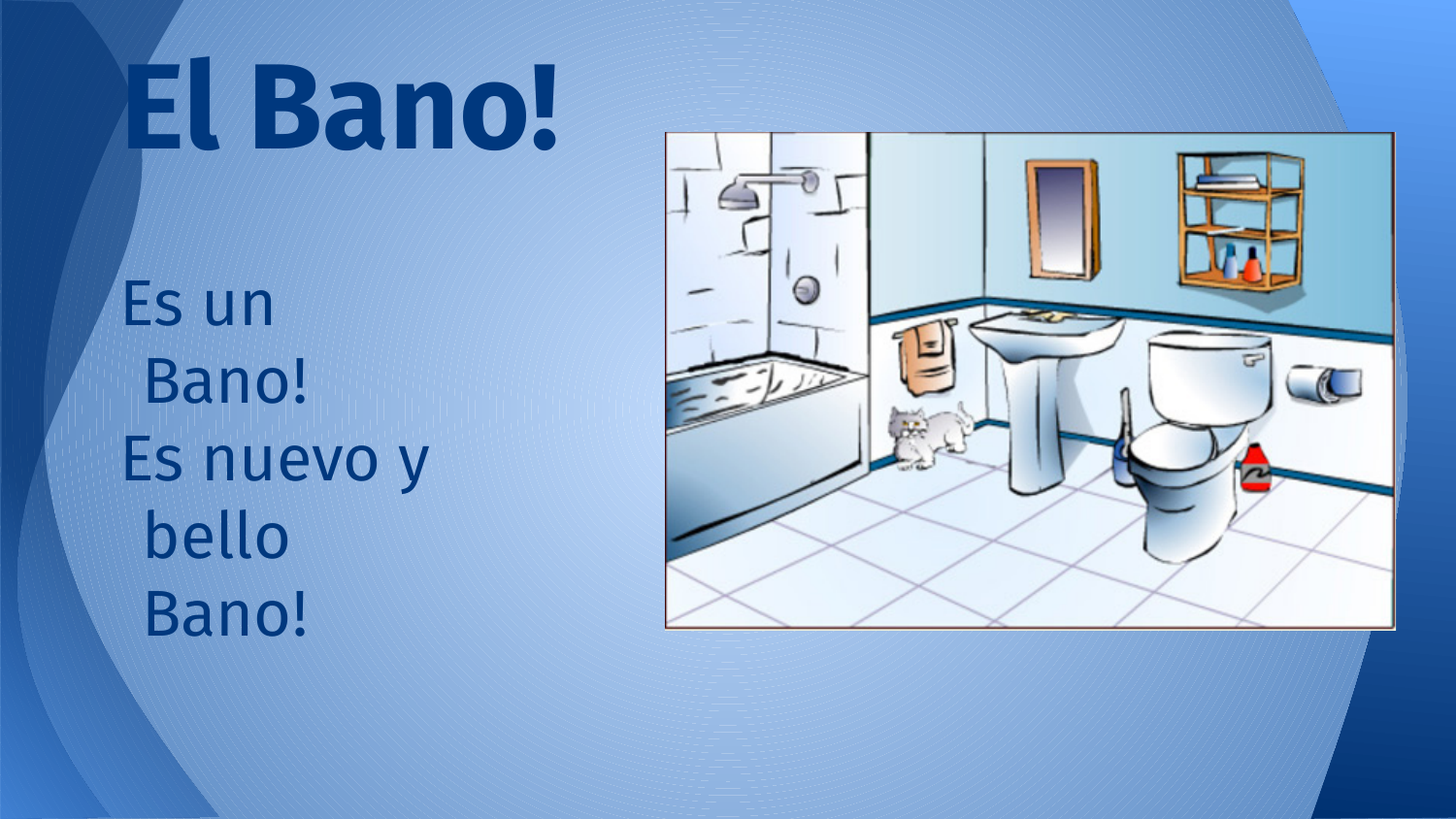

# El Bano!

Es un Bano!
Es nuevo y bello Bano!